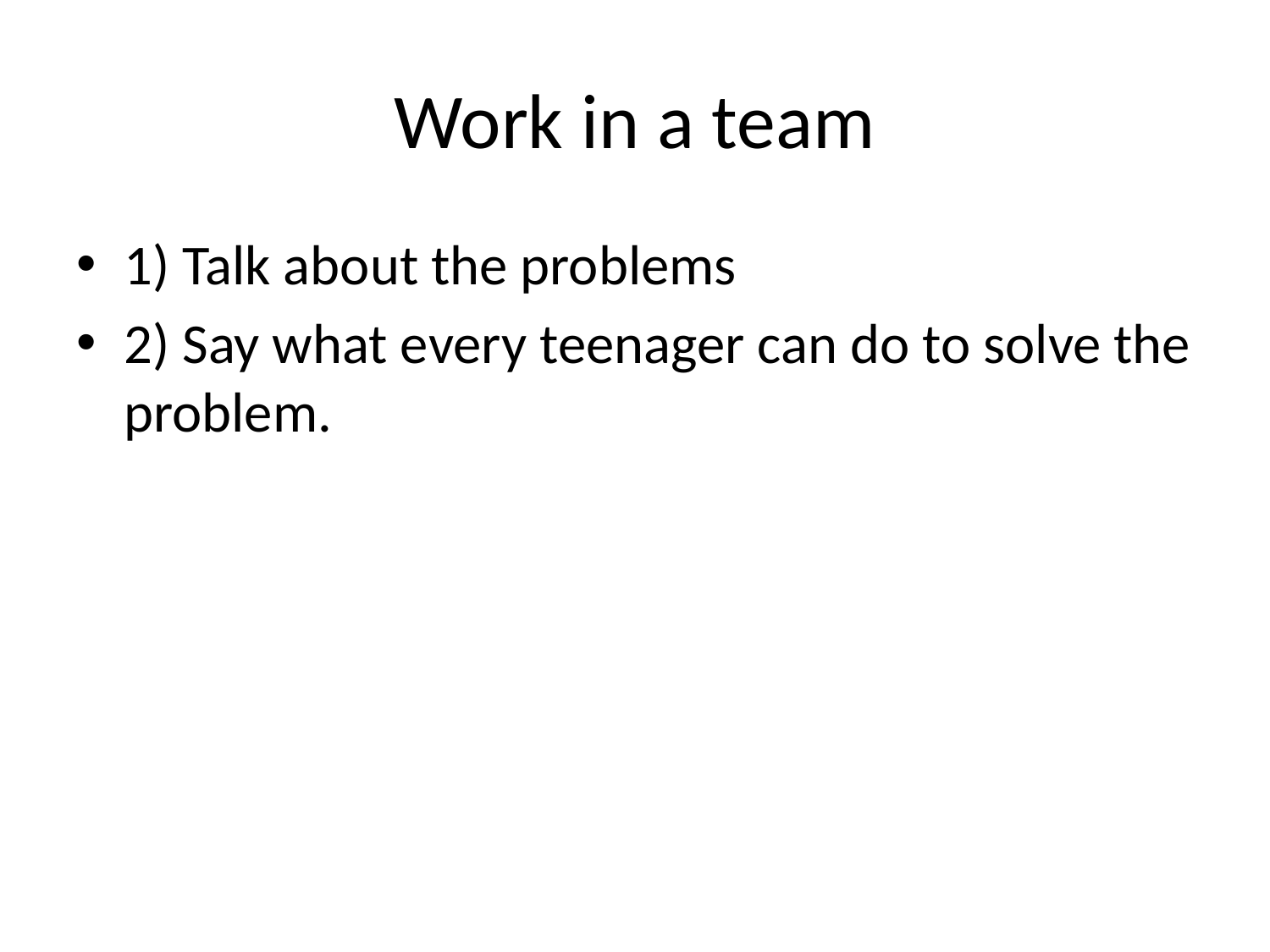

# Work in a team
1) Talk about the problems
2) Say what every teenager can do to solve the problem.